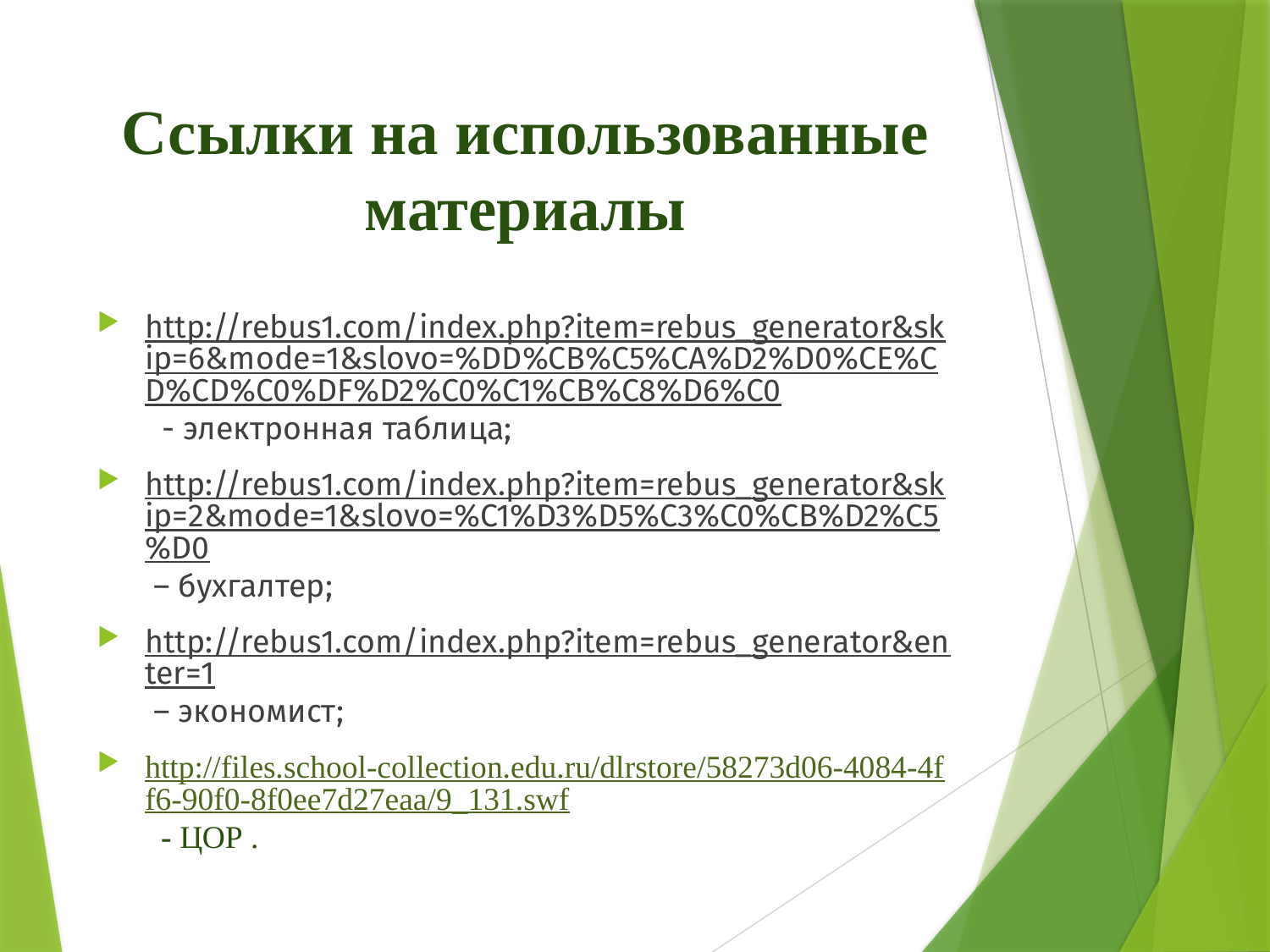

# Ссылки на использованные материалы
http://rebus1.com/index.php?item=rebus_generator&skip=6&mode=1&slovo=%DD%CB%C5%CA%D2%D0%CE%CD%CD%C0%DF%D2%C0%C1%CB%C8%D6%C0  - электронная таблица;
http://rebus1.com/index.php?item=rebus_generator&skip=2&mode=1&slovo=%C1%D3%D5%C3%C0%CB%D2%C5%D0 – бухгалтер;
http://rebus1.com/index.php?item=rebus_generator&enter=1 – экономист;
http://files.school-collection.edu.ru/dlrstore/58273d06-4084-4ff6-90f0-8f0ee7d27eaa/9_131.swf  - ЦОР .